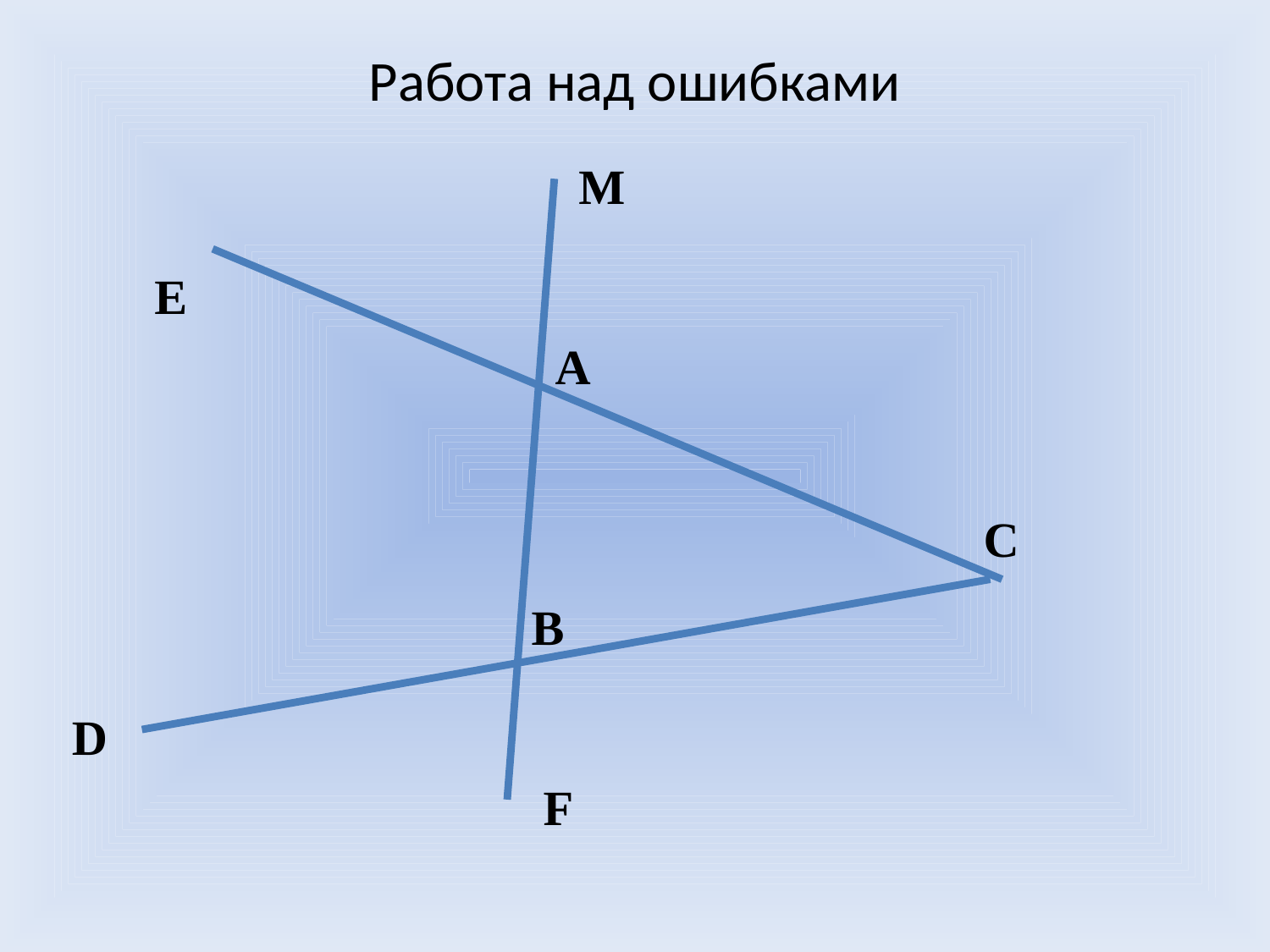

# Работа над ошибками
М
E
A
C
B
D
F